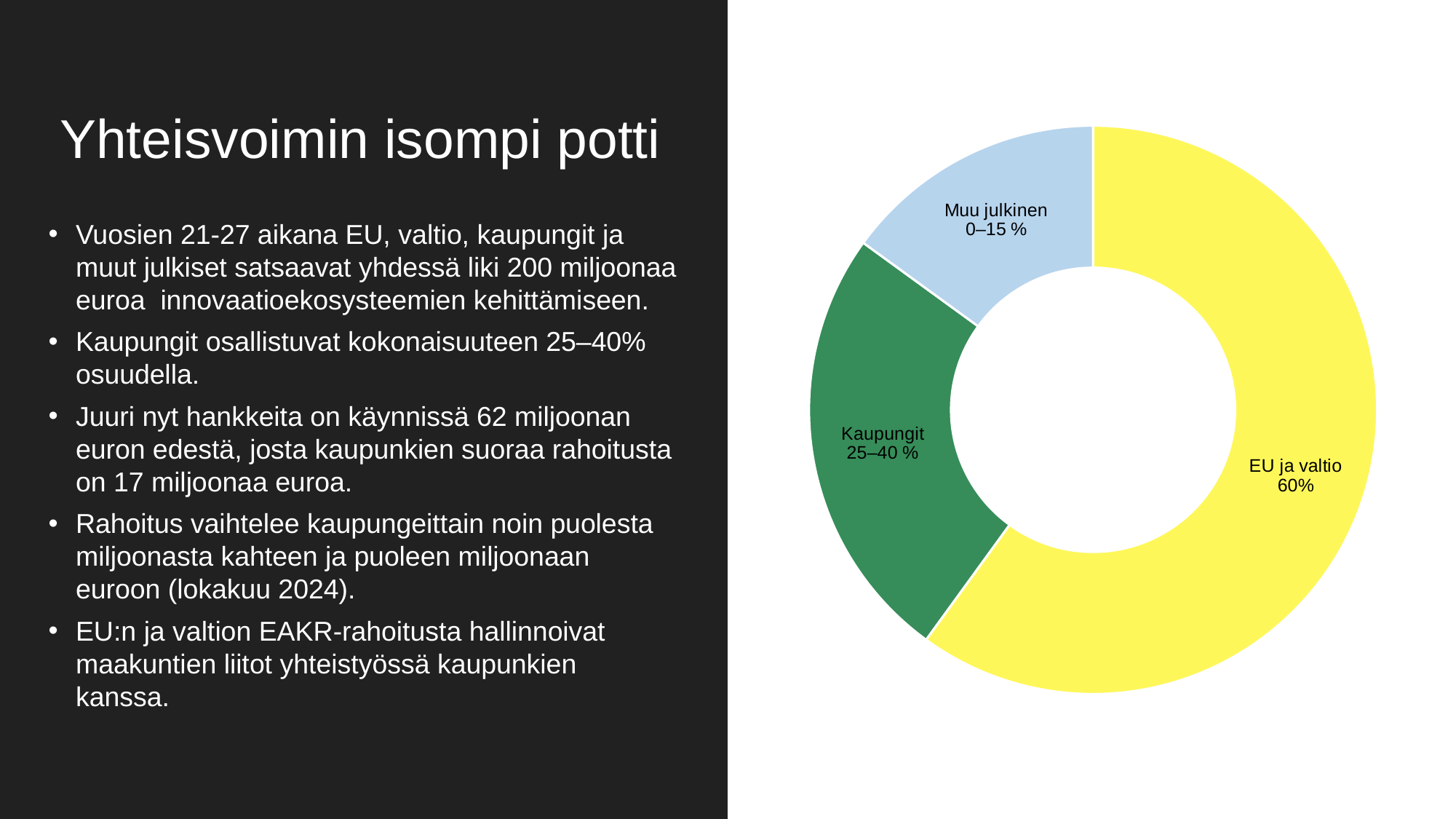

Yhteisvoimin isompi potti

### Chart

| Category | Myynti |
|---|---|
| EU ja valtio | 60.0 |
| Kaupungit | 25.0 |
| Muu julkinen | 15.0 |
Vuosien 21-27 aikana EU, valtio, kaupungit ja muut julkiset satsaavat yhdessä liki 200 miljoonaa euroa  innovaatioekosysteemien kehittämiseen.
Kaupungit osallistuvat kokonaisuuteen 25–40% osuudella.
Juuri nyt hankkeita on käynnissä 62 miljoonan euron edestä, josta kaupunkien suoraa rahoitusta on 17 miljoonaa euroa.
Rahoitus vaihtelee kaupungeittain noin puolesta miljoonasta kahteen ja puoleen miljoonaan euroon (lokakuu 2024).
EU:n ja valtion EAKR-rahoitusta hallinnoivat maakuntien liitot yhteistyössä kaupunkien kanssa.